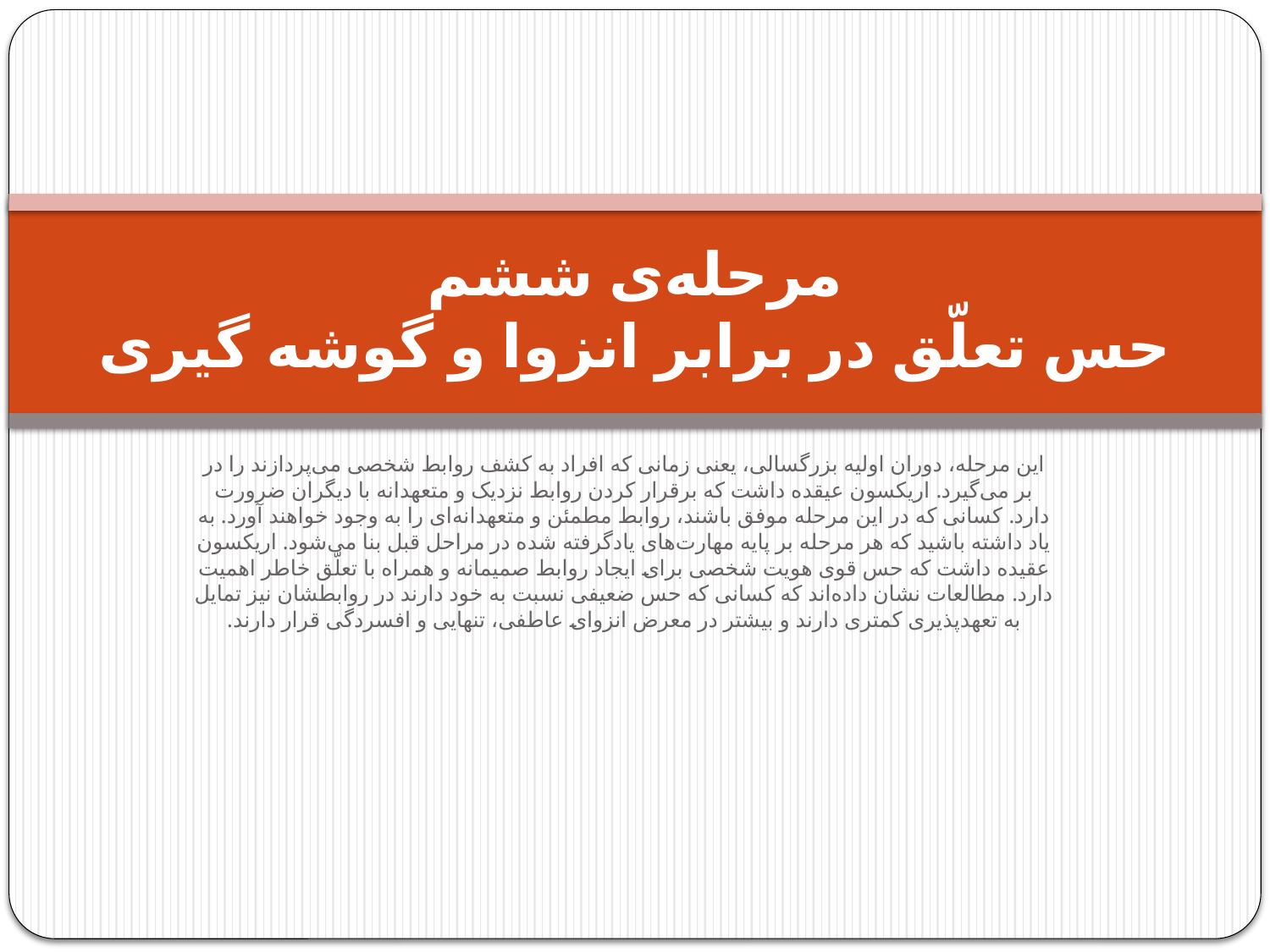

# مرحله‌ی ششم حس تعلّق در برابر انزوا و گوشه گیری
این مرحله، دوران اولیه بزرگسالی، یعنی زمانی که افراد به کشف روابط شخصی می‌پردازند را در بر می‌گیرد. اریکسون عیقده داشت که برقرار کردن روابط نزدیک و متعهدانه با دیگران ضرورت دارد. کسانی که در این مرحله موفق باشند، روابط مطمئن و متعهدانه‌ای را به وجود خواهند آورد. به یاد داشته باشید که هر مرحله بر پایه مهارت‌های یادگرفته شده در مراحل قبل بنا می‌شود. اریکسون عقیده داشت که حس قوی هویت شخصی برای ایجاد روابط صمیمانه و همراه با تعلّق خاطر اهمیت دارد. مطالعات نشان داده‌اند که کسانی که حس ضعیفی نسبت به خود دارند در روابطشان نیز تمایل به تعهدپذیری کمتری دارند و بیشتر در معرض انزوای عاطفی، تنهایی و افسردگی قرار دارند.